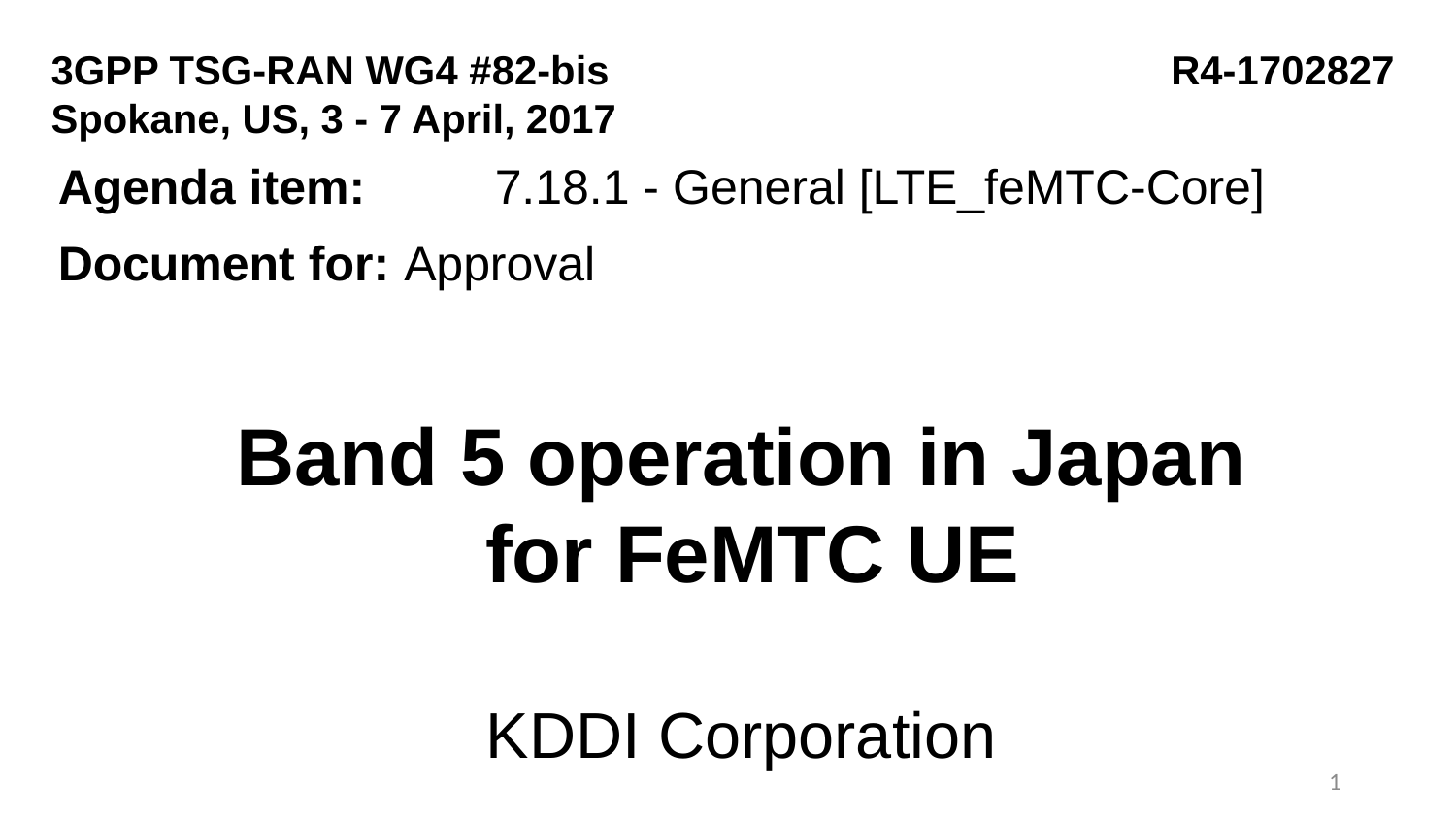

3GPP TSG-RAN WG4 #82-bis			         R4-1702827
Spokane, US, 3 - 7 April, 2017
Agenda item:	7.18.1 - General [LTE_feMTC-Core]
Document for:	Approval

Band 5 operation in Japan
 for FeMTC UE

KDDI Corporation
1